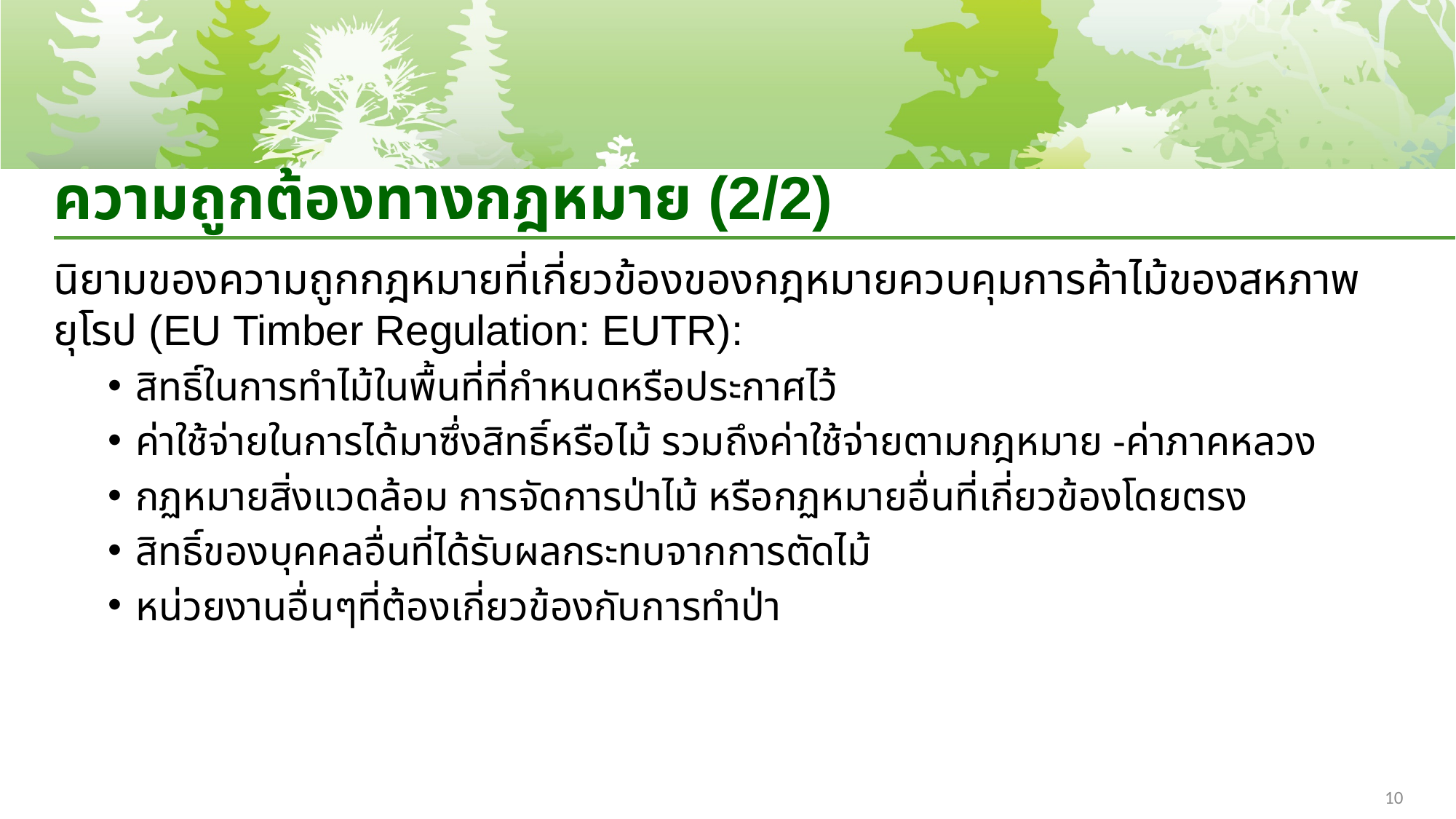

# ความถูกต้องทางกฎหมาย (2/2)
นิยามของความถูกกฎหมายที่เกี่ยวข้องของกฎหมายควบคุมการค้าไม้ของสหภาพยุโรป (EU Timber Regulation: EUTR):
สิทธิ์ในการทำไม้ในพื้นที่ที่กำหนดหรือประกาศไว้
ค่าใช้จ่ายในการได้มาซึ่งสิทธิ์หรือไม้ รวมถึงค่าใช้จ่ายตามกฎหมาย -ค่าภาคหลวง
กฏหมายสิ่งแวดล้อม การจัดการป่าไม้ หรือกฏหมายอื่นที่เกี่ยวข้องโดยตรง
สิทธิ์ของบุคคลอื่นที่ได้รับผลกระทบจากการตัดไม้
หน่วยงานอื่นๆที่ต้องเกี่ยวข้องกับการทำป่า
10